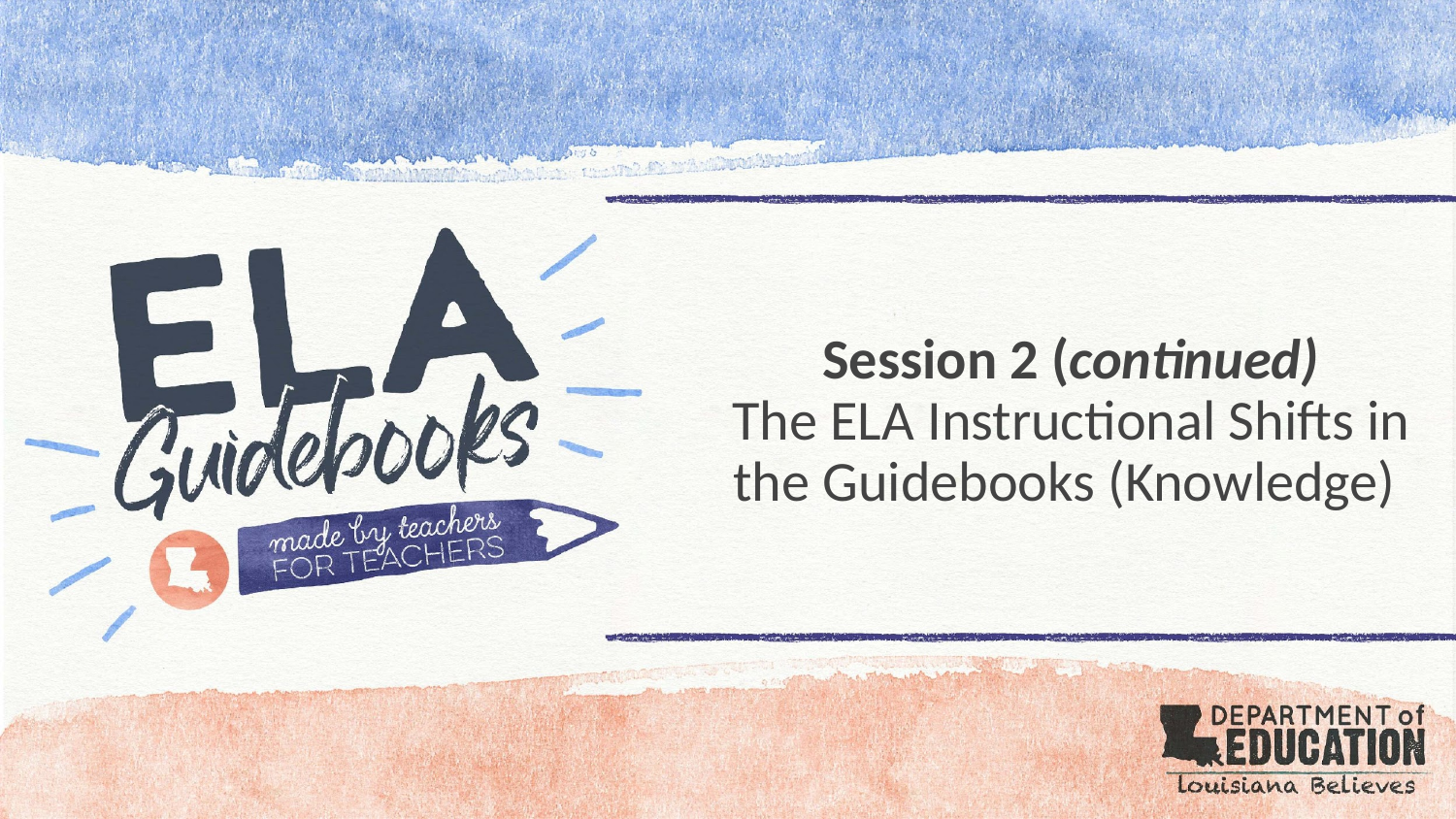

# Session 2 (continued)
The ELA Instructional Shifts in the Guidebooks (Knowledge)